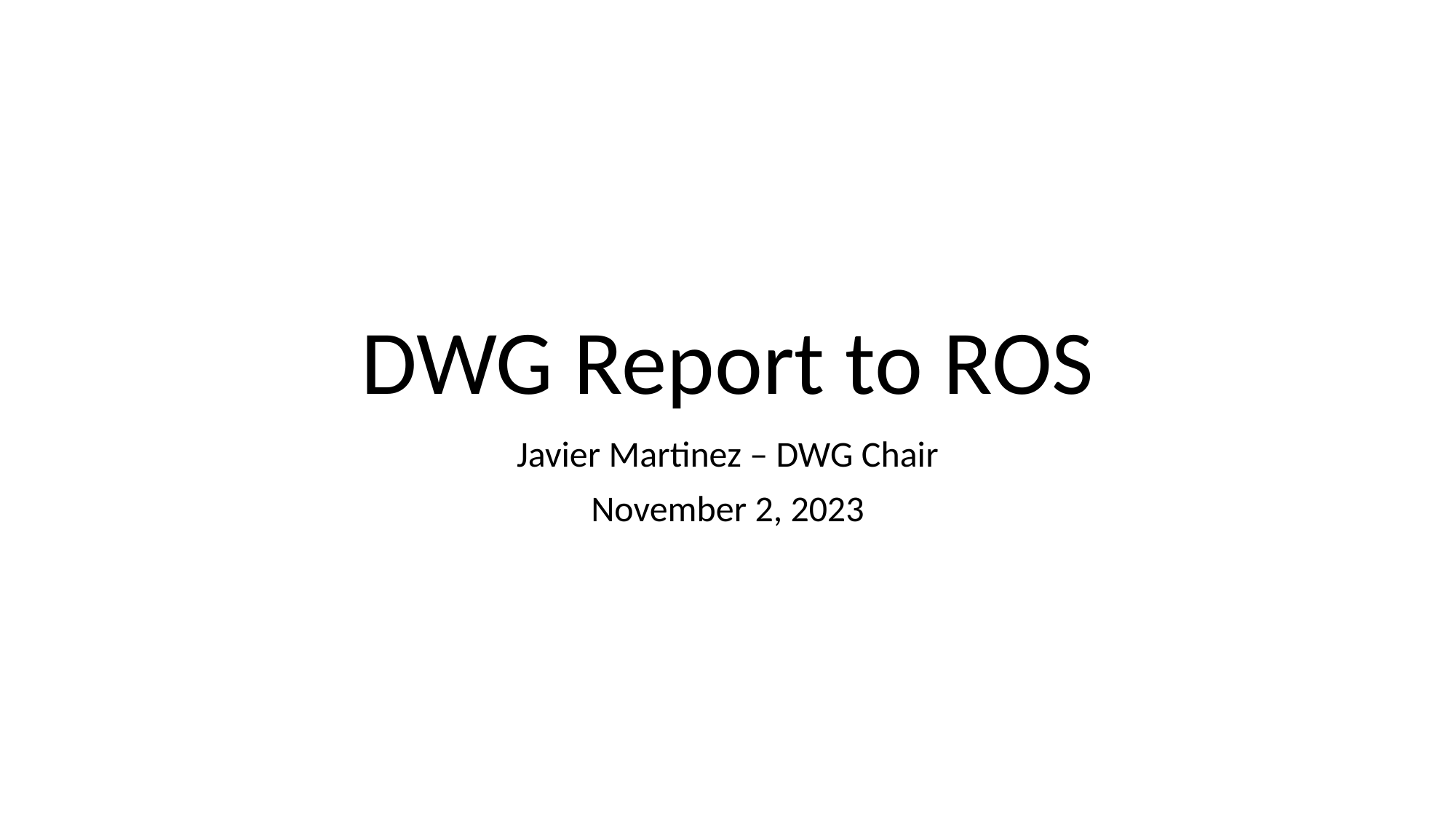

# DWG Report to ROS
Javier Martinez – DWG Chair
November 2, 2023